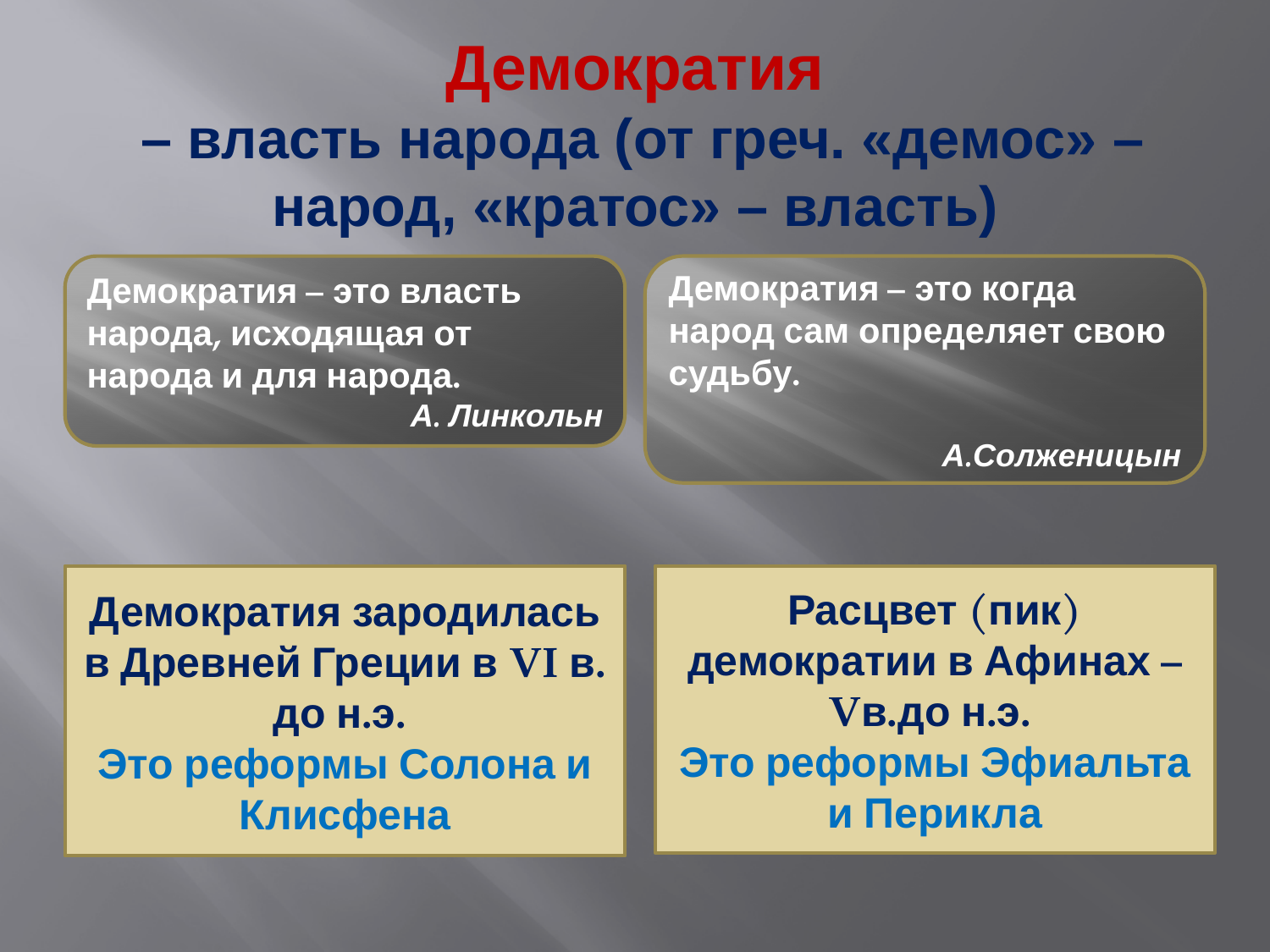

# Демократия – власть народа (от греч. «демос» – народ, «кратос» – власть)

Демократия – это власть народа, исходящая от народа и для народа.
А. Линкольн
Демократия – это когда народ сам определяет свою судьбу.

А.Солженицын
Демократия зародилась в Древней Греции в VI в. до н.э.
Это реформы Солона и Клисфена
Расцвет (пик) демократии в Афинах – Vв.до н.э.
Это реформы Эфиальта и Перикла